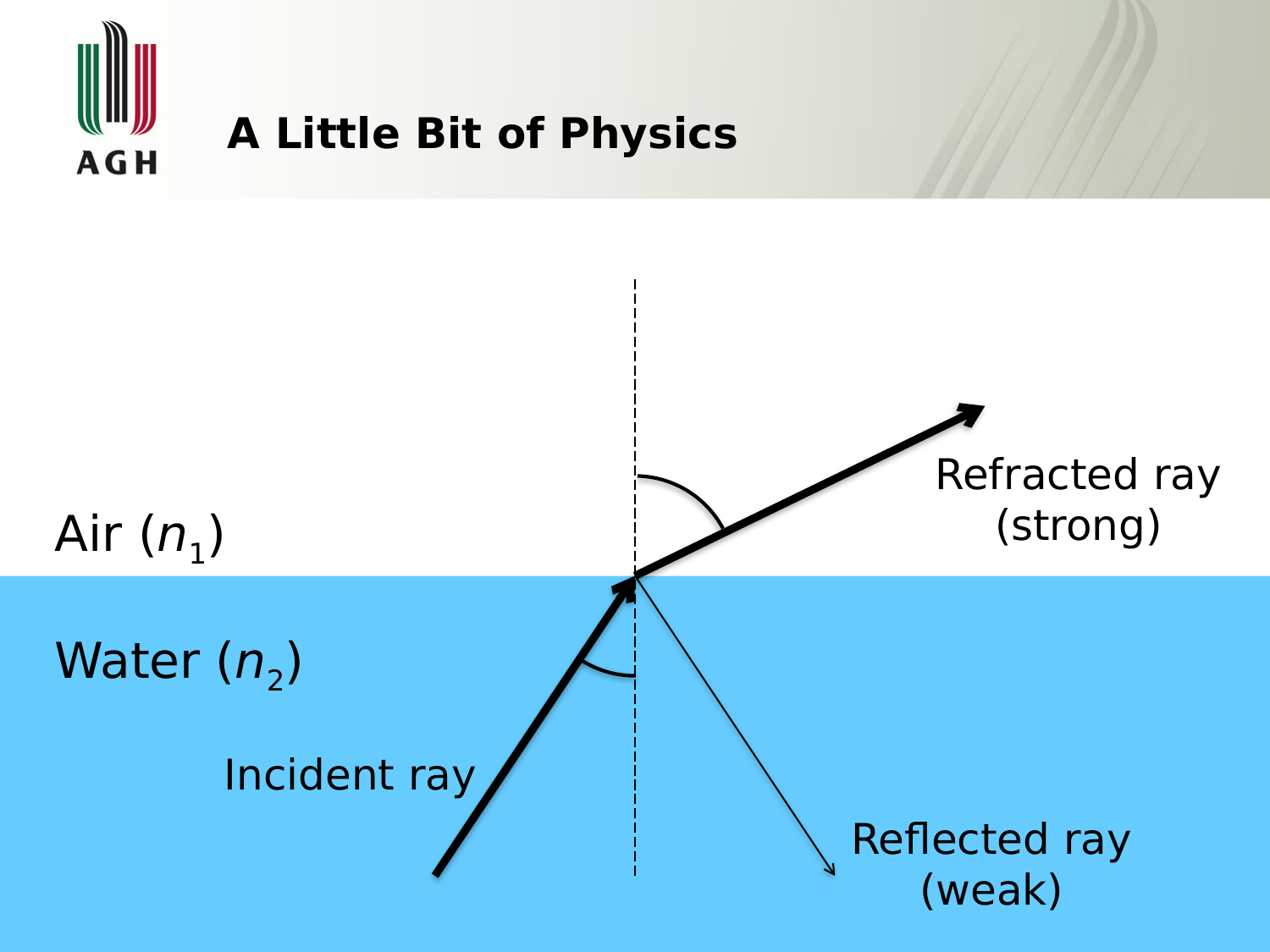

# A Little Bit of Physics
Refracted ray
(strong)

Air (n1)

Water (n2)

Incident ray
Reflected ray
(weak)